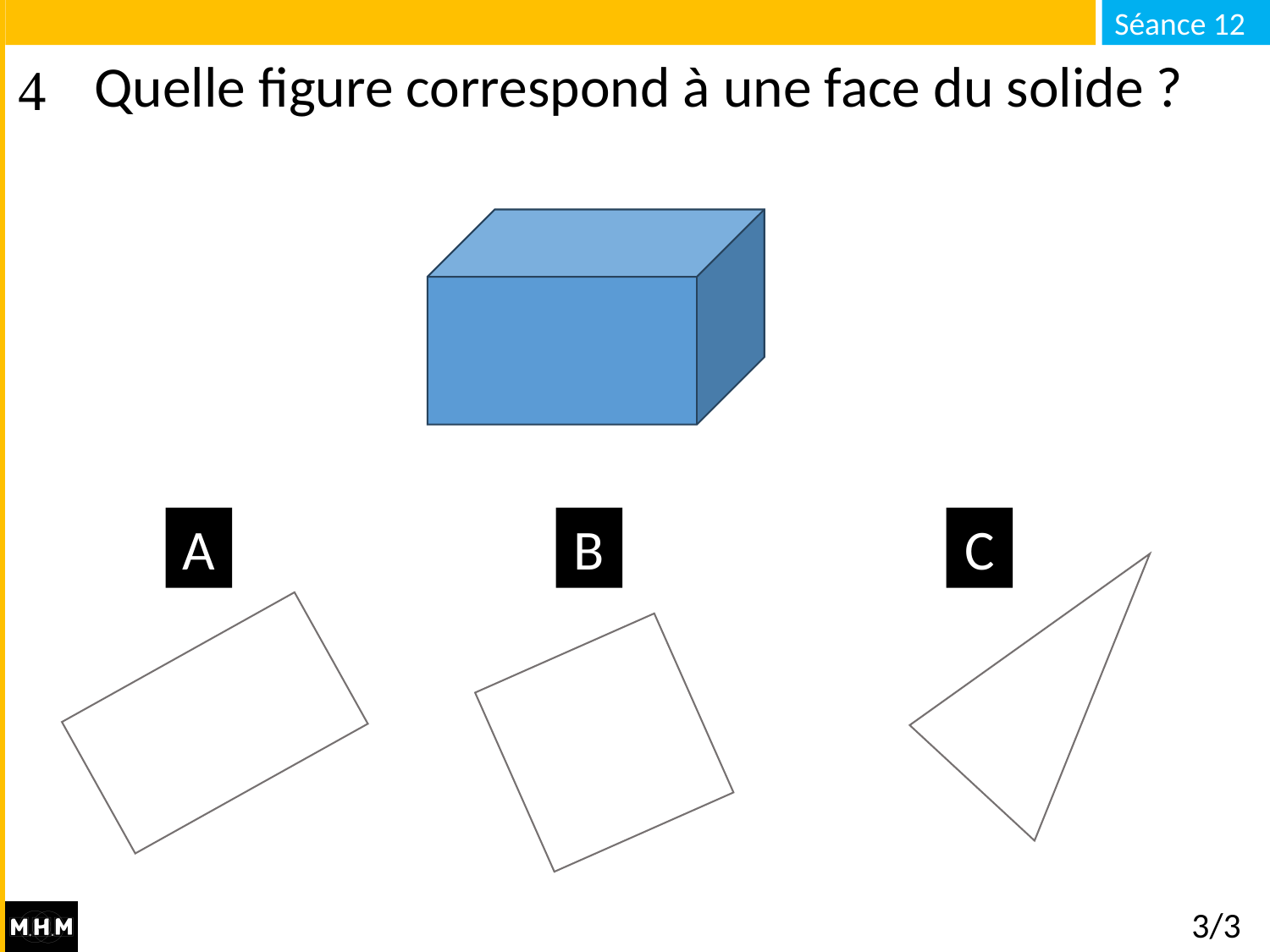

# Quelle figure correspond à une face du solide ?

A
B
C

3/3